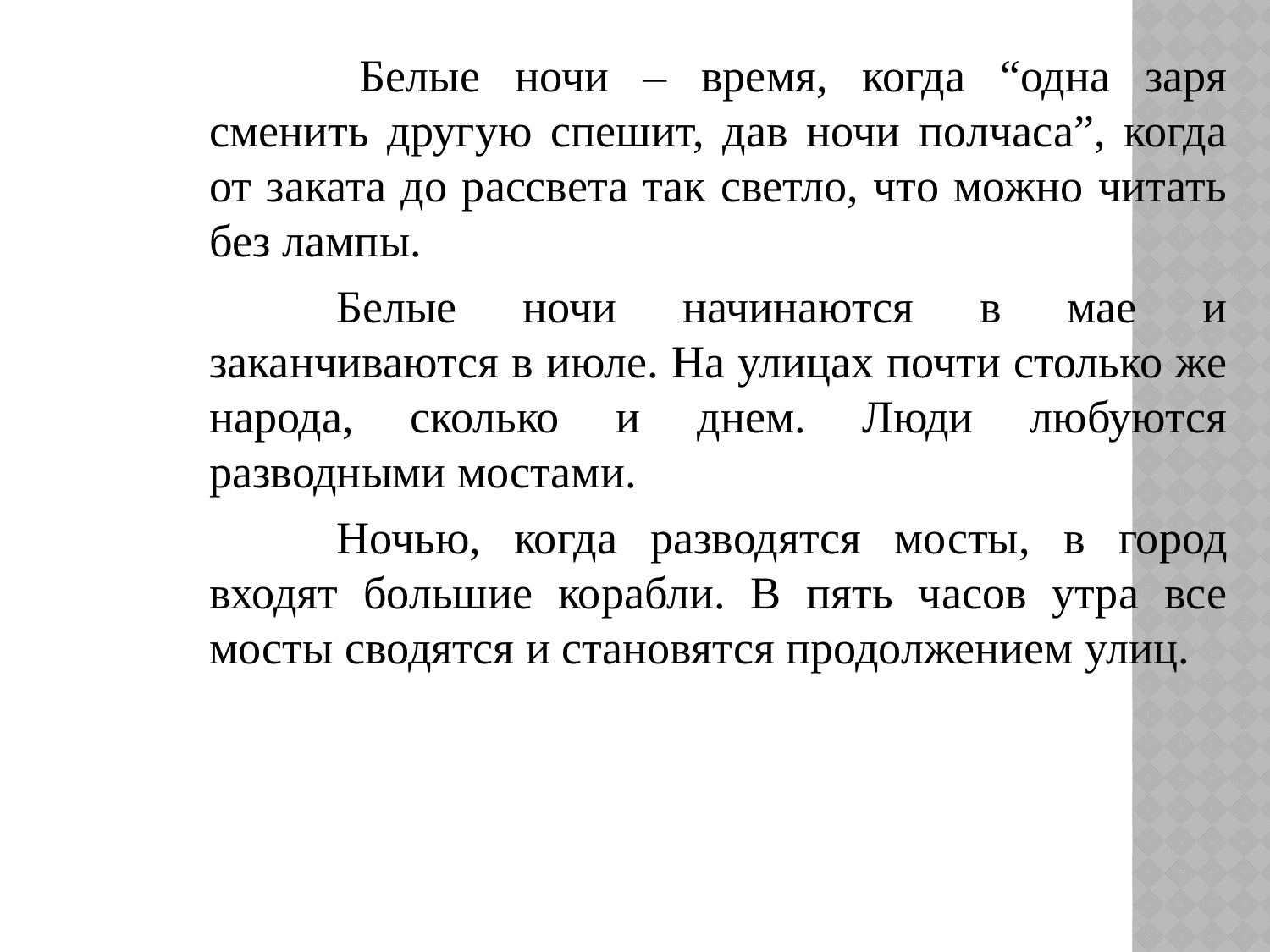

Белые ночи – время, когда “одна заря сменить другую спешит, дав ночи полчаса”, когда от заката до рассвета так светло, что можно читать без лампы.
		Белые ночи начинаются в мае и заканчиваются в июле. На улицах почти столько же народа, сколько и днем. Люди любуются разводными мостами.
		Ночью, когда разводятся мосты, в город входят большие корабли. В пять часов утра все мосты сводятся и становятся продолжением улиц.